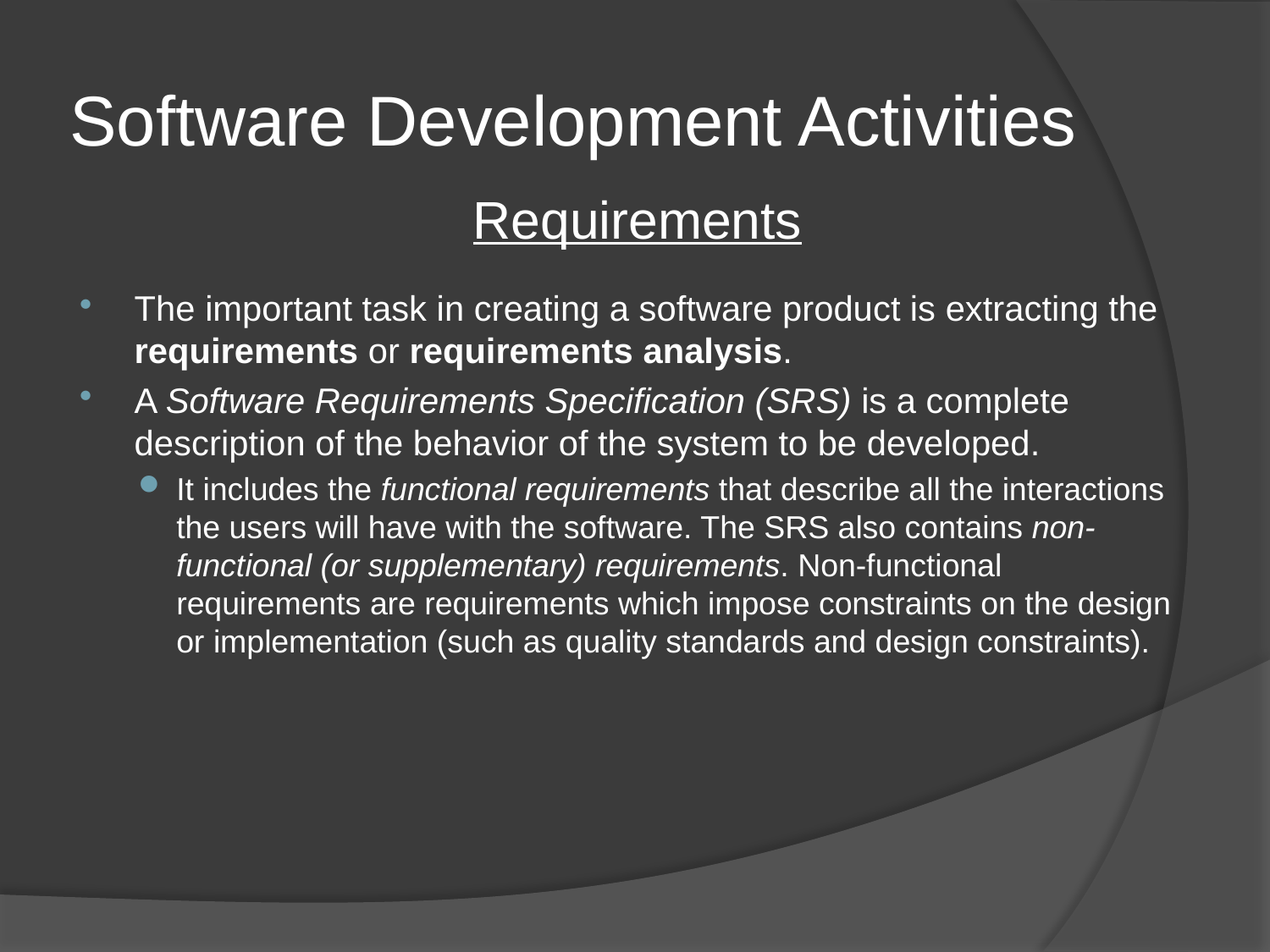

# Software Development Activities
Requirements

The important task in creating a software product is extracting the requirements or requirements analysis.
A Software Requirements Specification (SRS) is a complete description of the behavior of the system to be developed.
It includes the functional requirements that describe all the interactions the users will have with the software. The SRS also contains non-functional (or supplementary) requirements. Non-functional requirements are requirements which impose constraints on the design or implementation (such as quality standards and design constraints).